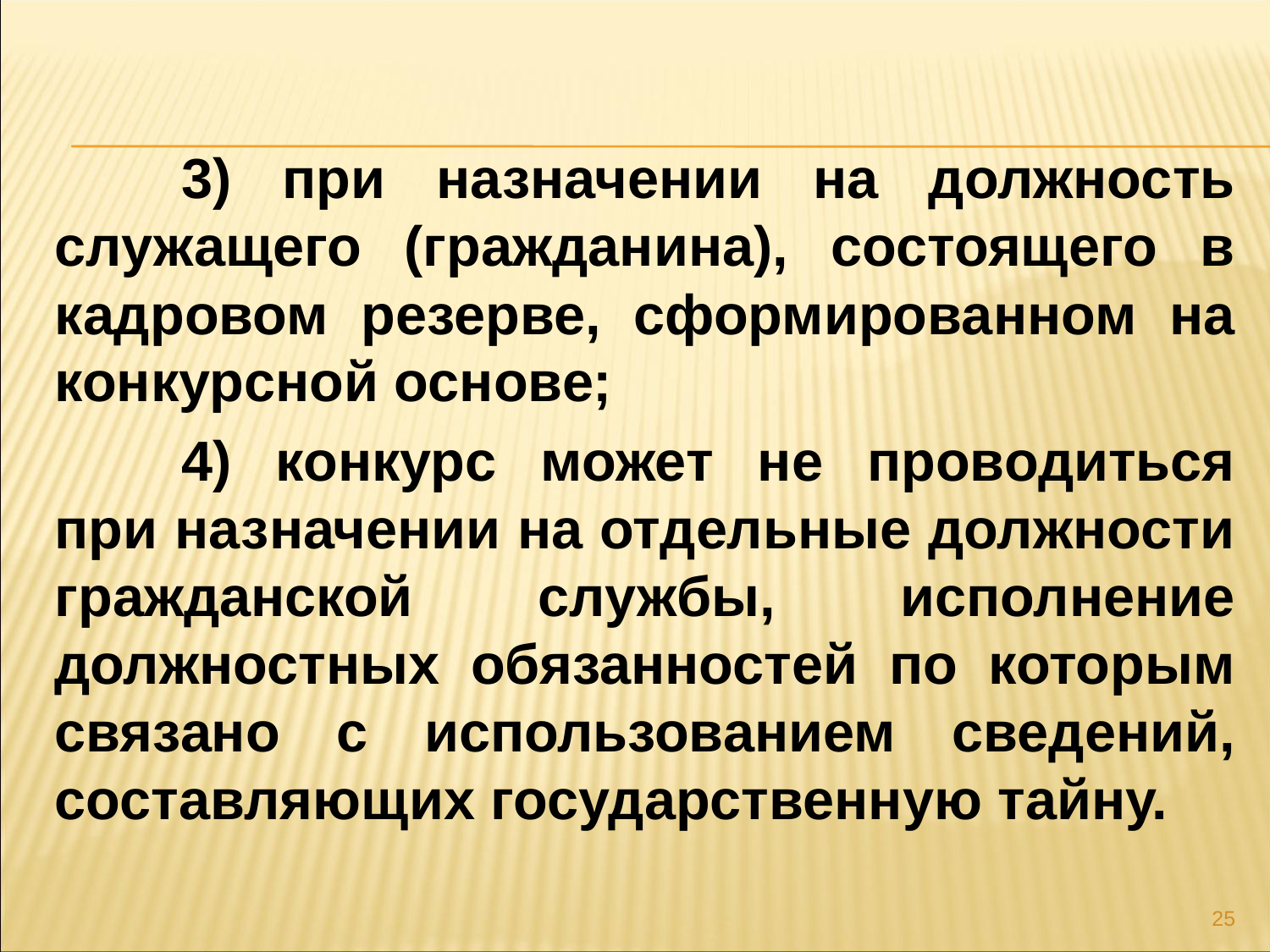

3) при назначении на должность служащего (гражданина), состоящего в кадровом резерве, сформированном на конкурсной основе;
	4) конкурс может не проводиться при назначении на отдельные должности гражданской службы, исполнение должностных обязанностей по которым связано с использованием сведений, составляющих государственную тайну.

25